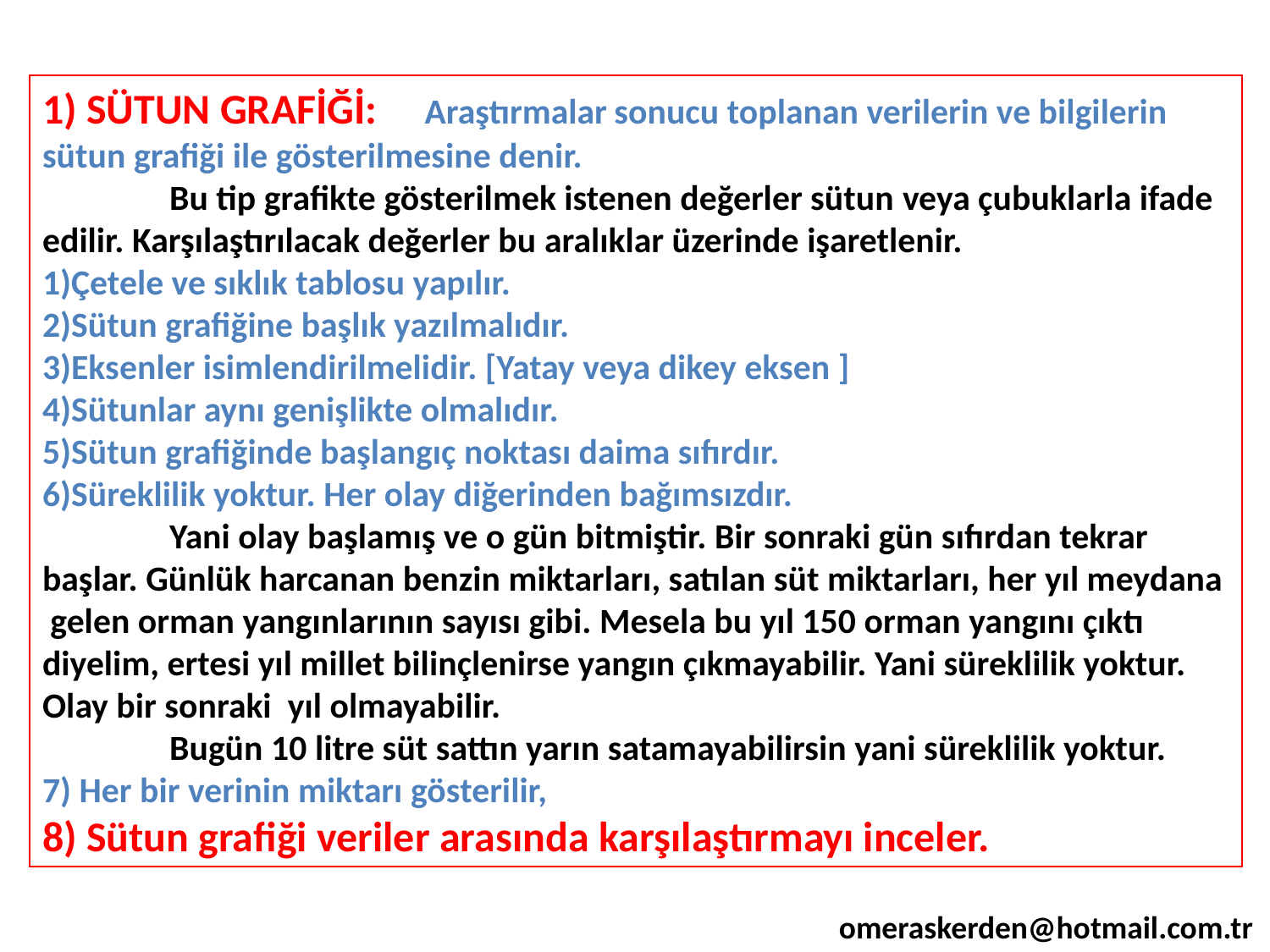

1) SÜTUN GRAFİĞİ:     Araştırmalar sonucu toplanan verilerin ve bilgilerin sütun grafiği ile gösterilmesine denir.
 	Bu tip grafikte gösterilmek istenen değerler sütun veya çubuklarla ifade edilir. Karşılaştırılacak değerler bu aralıklar üzerinde işaretlenir.
1)Çetele ve sıklık tablosu yapılır.
2)Sütun grafiğine başlık yazılmalıdır.
3)Eksenler isimlendirilmelidir. [Yatay veya dikey eksen ]
4)Sütunlar aynı genişlikte olmalıdır.
5)Sütun grafiğinde başlangıç noktası daima sıfırdır.
6)Süreklilik yoktur. Her olay diğerinden bağımsızdır.
	Yani olay başlamış ve o gün bitmiştir. Bir sonraki gün sıfırdan tekrar başlar. Günlük harcanan benzin miktarları, satılan süt miktarları, her yıl meydana  gelen orman yangınlarının sayısı gibi. Mesela bu yıl 150 orman yangını çıktı diyelim, ertesi yıl millet bilinçlenirse yangın çıkmayabilir. Yani süreklilik yoktur. Olay bir sonraki  yıl olmayabilir.
	Bugün 10 litre süt sattın yarın satamayabilirsin yani süreklilik yoktur.
7) Her bir verinin miktarı gösterilir,
8) Sütun grafiği veriler arasında karşılaştırmayı inceler.
omeraskerden@hotmail.com.tr